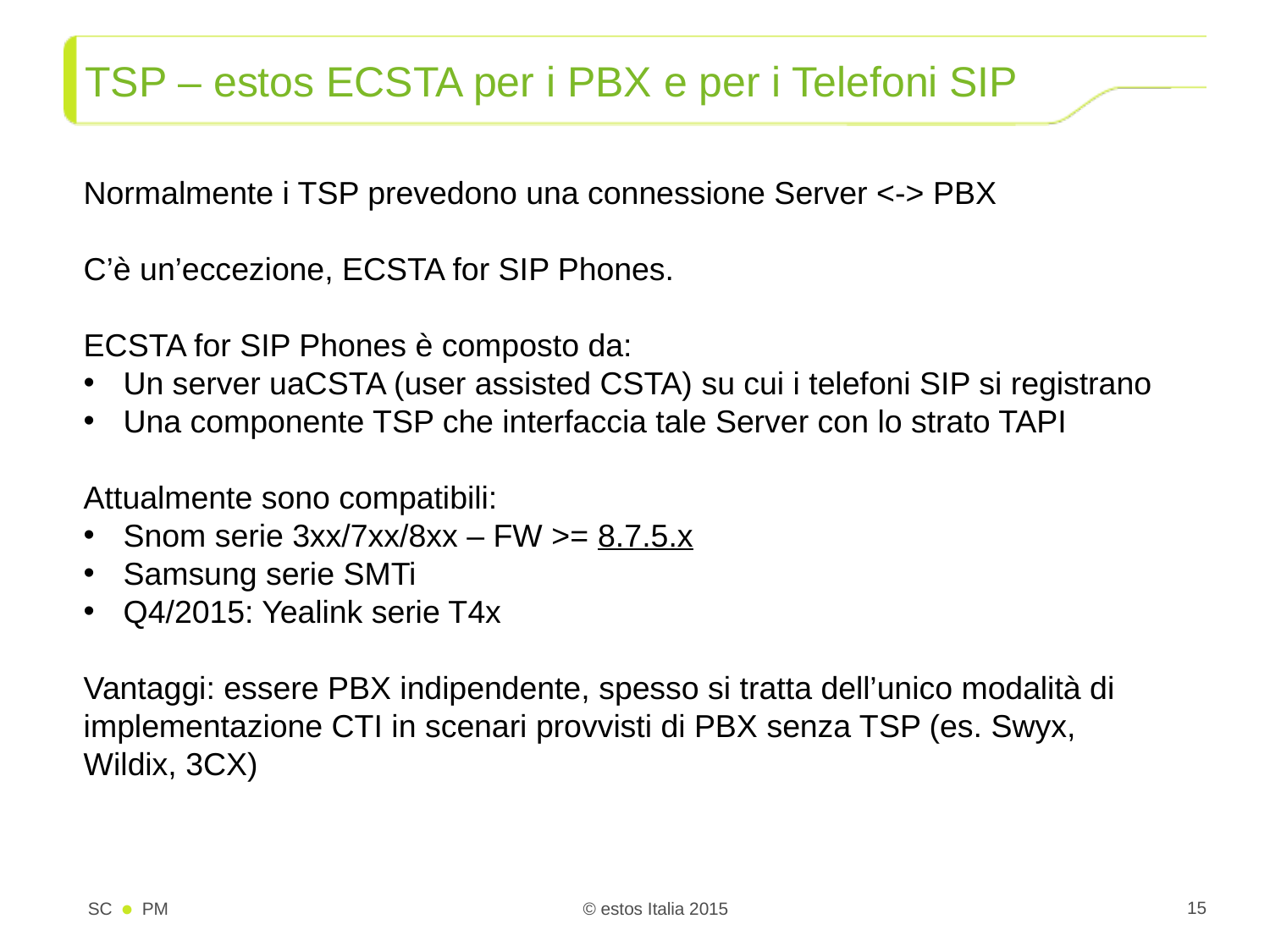

# TSP – estos ECSTA per i PBX e per i Telefoni SIP

Normalmente i TSP prevedono una connessione Server <-> PBX

C’è un’eccezione, ECSTA for SIP Phones.

ECSTA for SIP Phones è composto da:
Un server uaCSTA (user assisted CSTA) su cui i telefoni SIP si registrano
Una componente TSP che interfaccia tale Server con lo strato TAPI

Attualmente sono compatibili:
Snom serie 3xx/7xx/8xx – FW >= 8.7.5.x
Samsung serie SMTi
Q4/2015: Yealink serie T4x

Vantaggi: essere PBX indipendente, spesso si tratta dell’unico modalità di implementazione CTI in scenari provvisti di PBX senza TSP (es. Swyx, Wildix, 3CX)

SC
PM
15